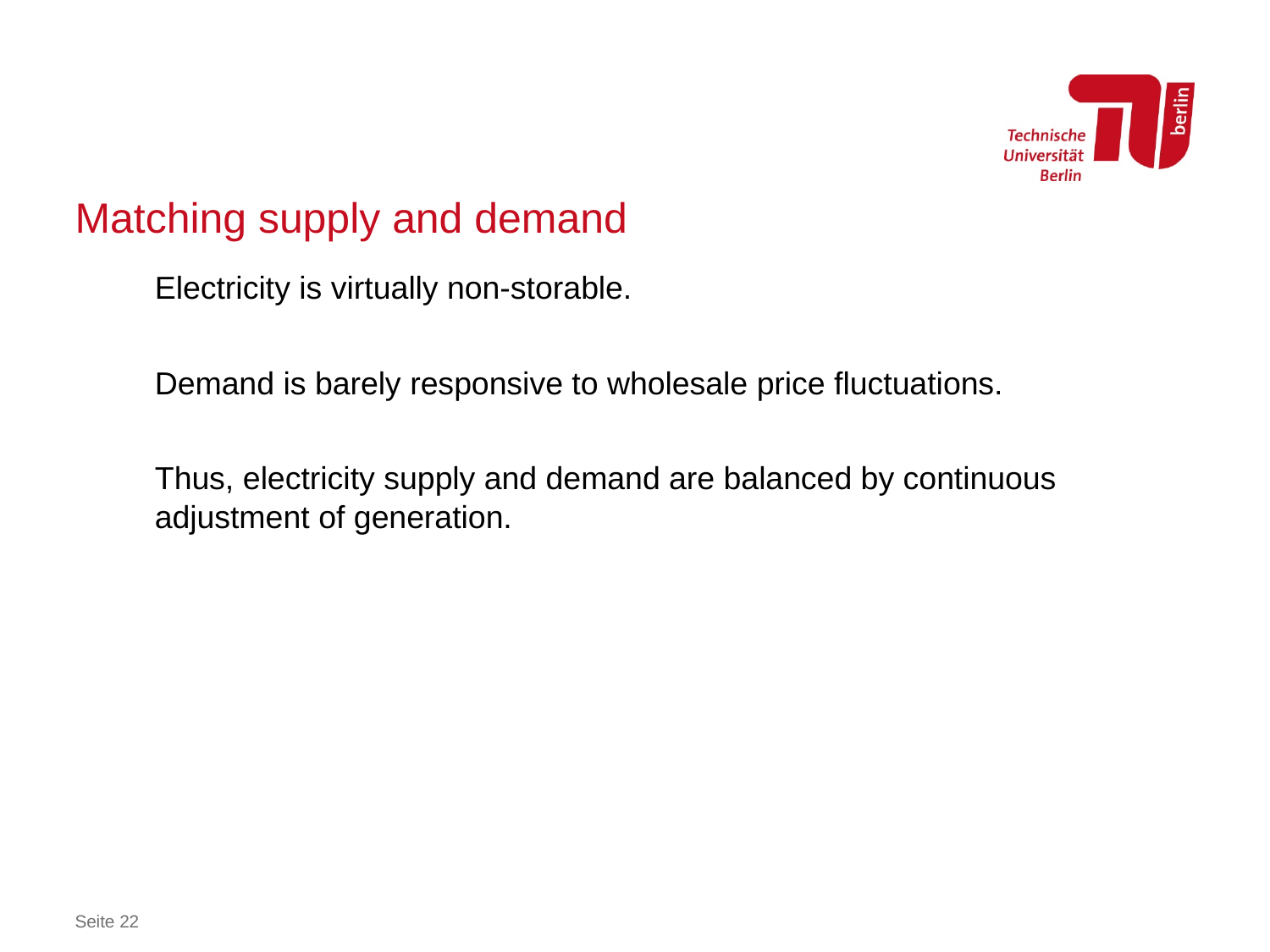

# Matching supply and demand
Electricity is virtually non-storable.

Demand is barely responsive to wholesale price fluctuations.

Thus, electricity supply and demand are balanced by continuous adjustment of generation.

Seite 22